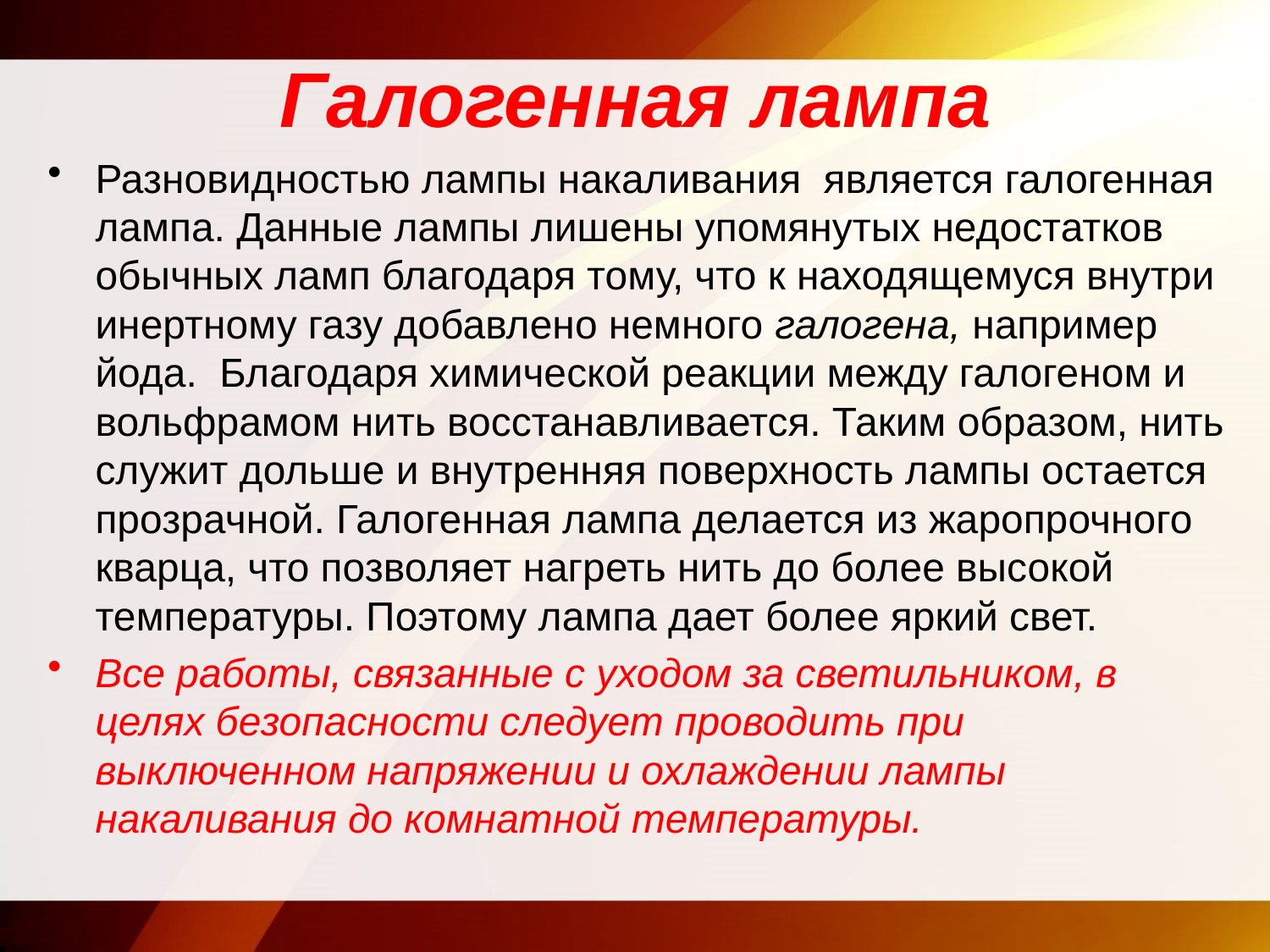

# Галогенная лампа
Разновидностью лампы накаливания  является галогенная лампа. Данные лампы лишены упомянутых недостатков обычных ламп благодаря тому, что к находящемуся внутри инертному газу добавлено немного галогена, например йода.  Благодаря химической реакции между галогеном и вольфрамом нить восстанавливается. Таким образом, нить служит дольше и внутренняя поверхность лампы остается прозрачной. Галогенная лампа делается из жаропрочного кварца, что позволяет нагреть нить до более высокой температуры. Поэтому лампа дает более яркий свет.
Все работы, связанные с уходом за светильником, в целях безопасности следует проводить при выключенном напряжении и охлаждении лампы накаливания до комнатной температуры.